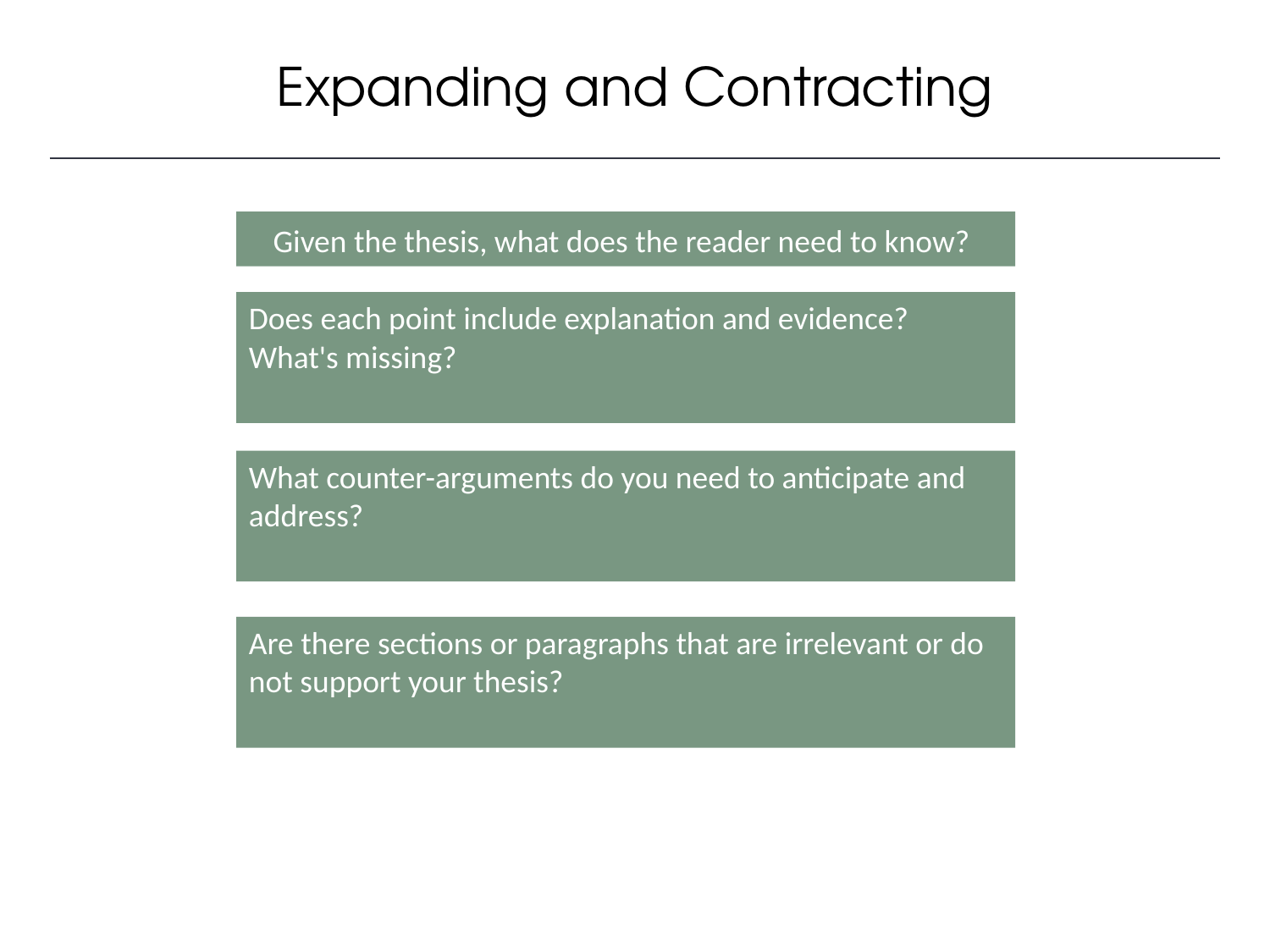

Expanding and Contracting
HAWKES LEARNING
Given the thesis, what does the reader need to know?
Does each point include explanation and evidence? What's missing?

What counter-arguments do you need to anticipate and address?

Are there sections or paragraphs that are irrelevant or do not support your thesis?